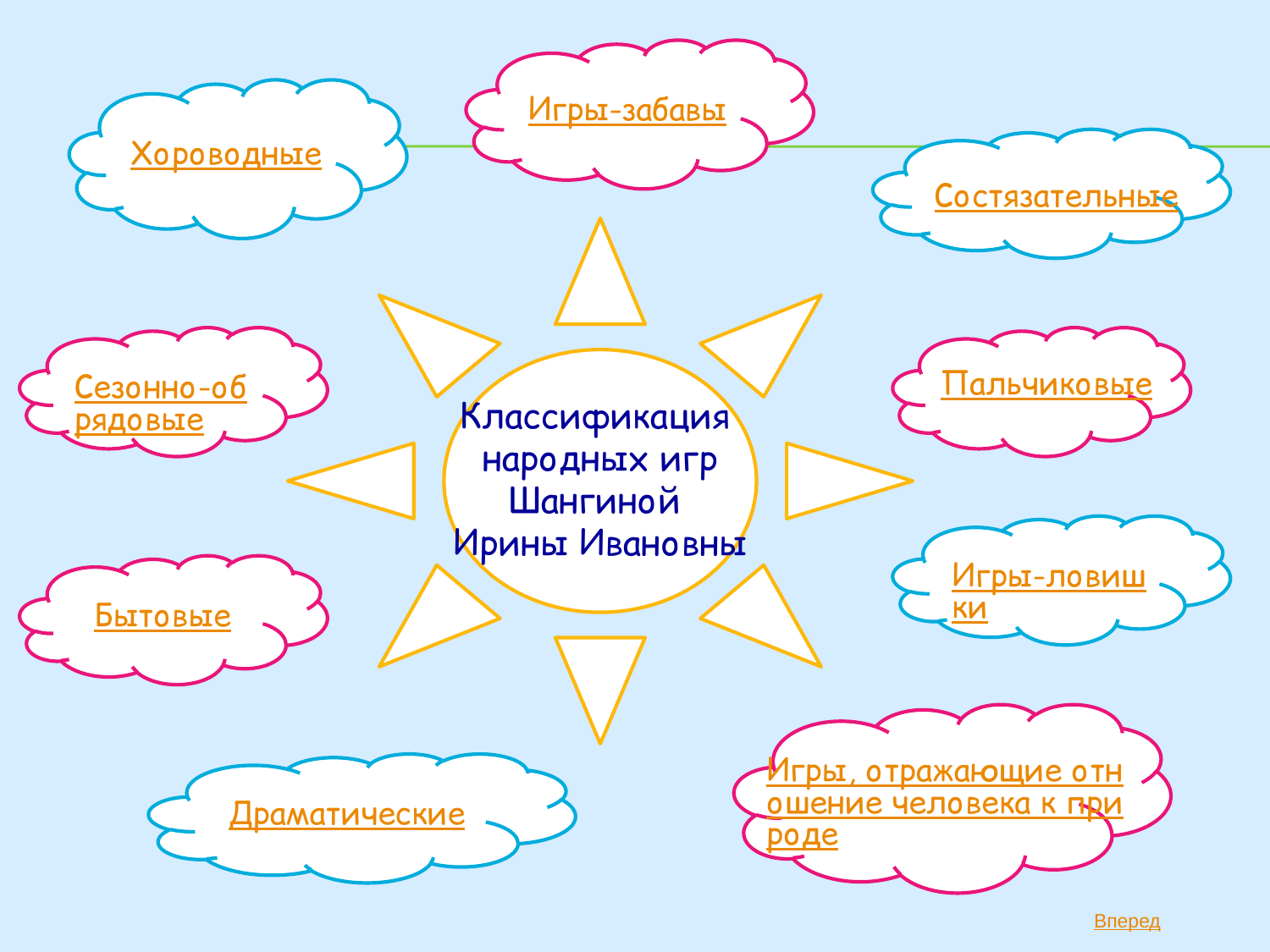

Игры-забавы
Хороводные

Состязательные

Сезонно-обрядовые

Пальчиковые
Классификация
народных игр
Шангиной
Ирины Ивановны

Игры-ловишки
Бытовые

Игры, отражающие отношение человека к природе
Драматические
Вперед